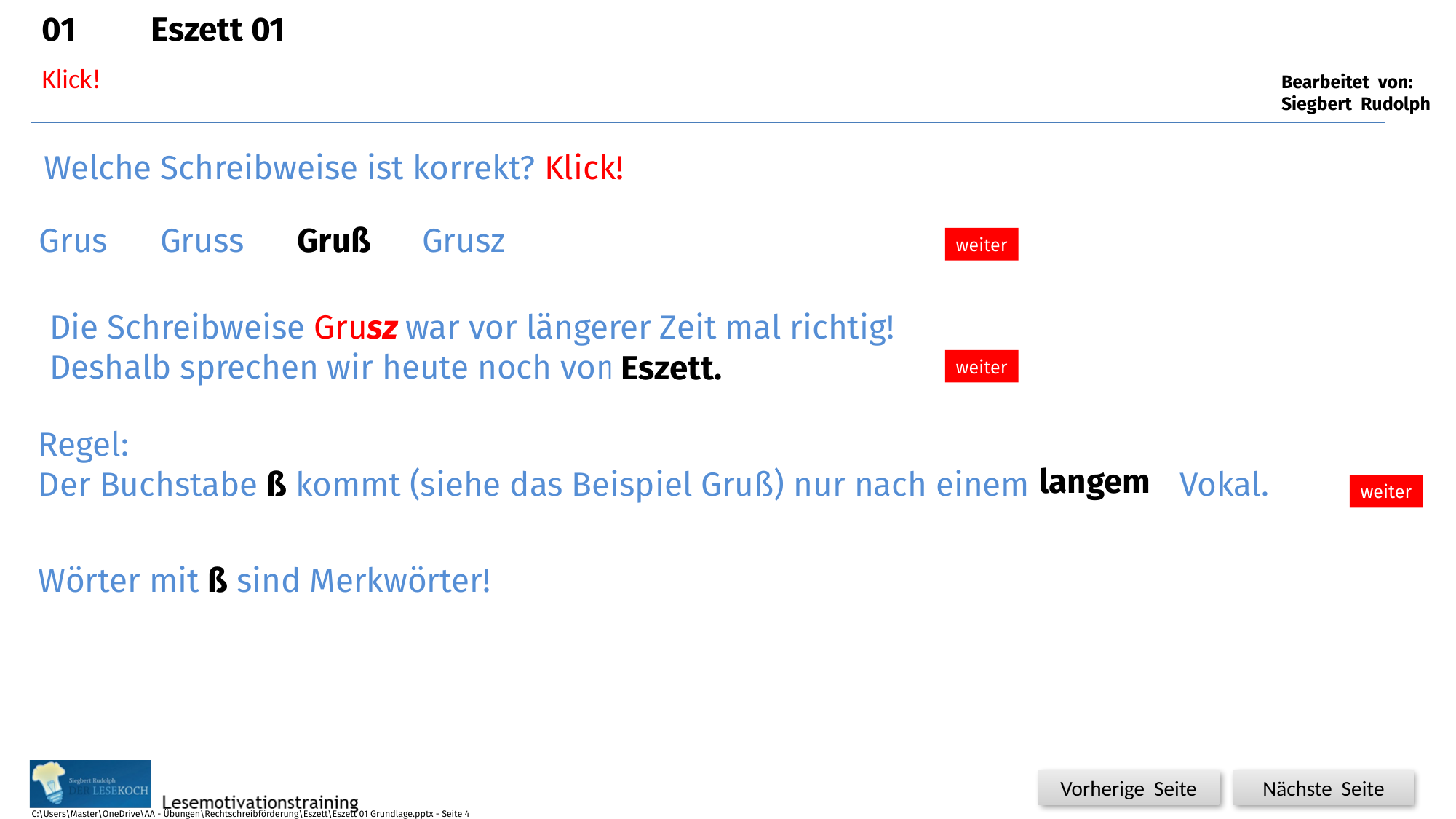

01	Eszett 01
Klick!
Welche Schreibweise ist korrekt? Klick!
Grus      Gruss      Gruß      Grusz
Gruß

weiter
Die Schreibweise Grusz war vor längerer Zeit mal richtig!
Deshalb sprechen wir heute noch vom ?????.
Eszett.
weiter
Regel:
Der Buchstabe ß kommt (siehe das Beispiel Gruß) nur nach einem     ?????    Vokal.
langem
weiter
Wörter mit ß sind Merkwörter!
C:\Users\Master\OneDrive\AA - Übungen\Rechtschreibförderung\Eszett\Eszett 01 Grundlage.pptx - Seite 4